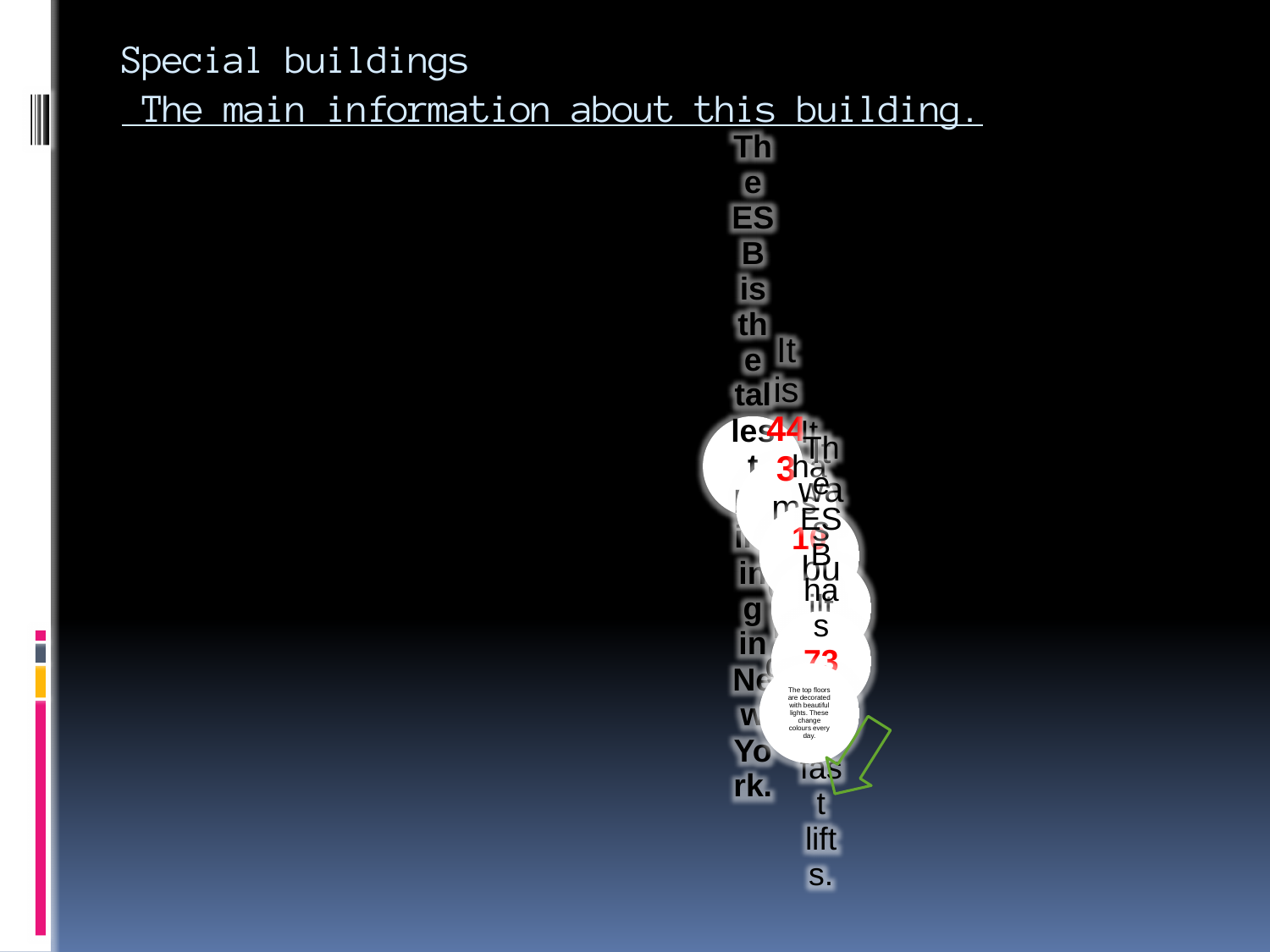

# Special buildings The main information about this building.
The top floors are decorated with beautiful lights. These change colours every day.